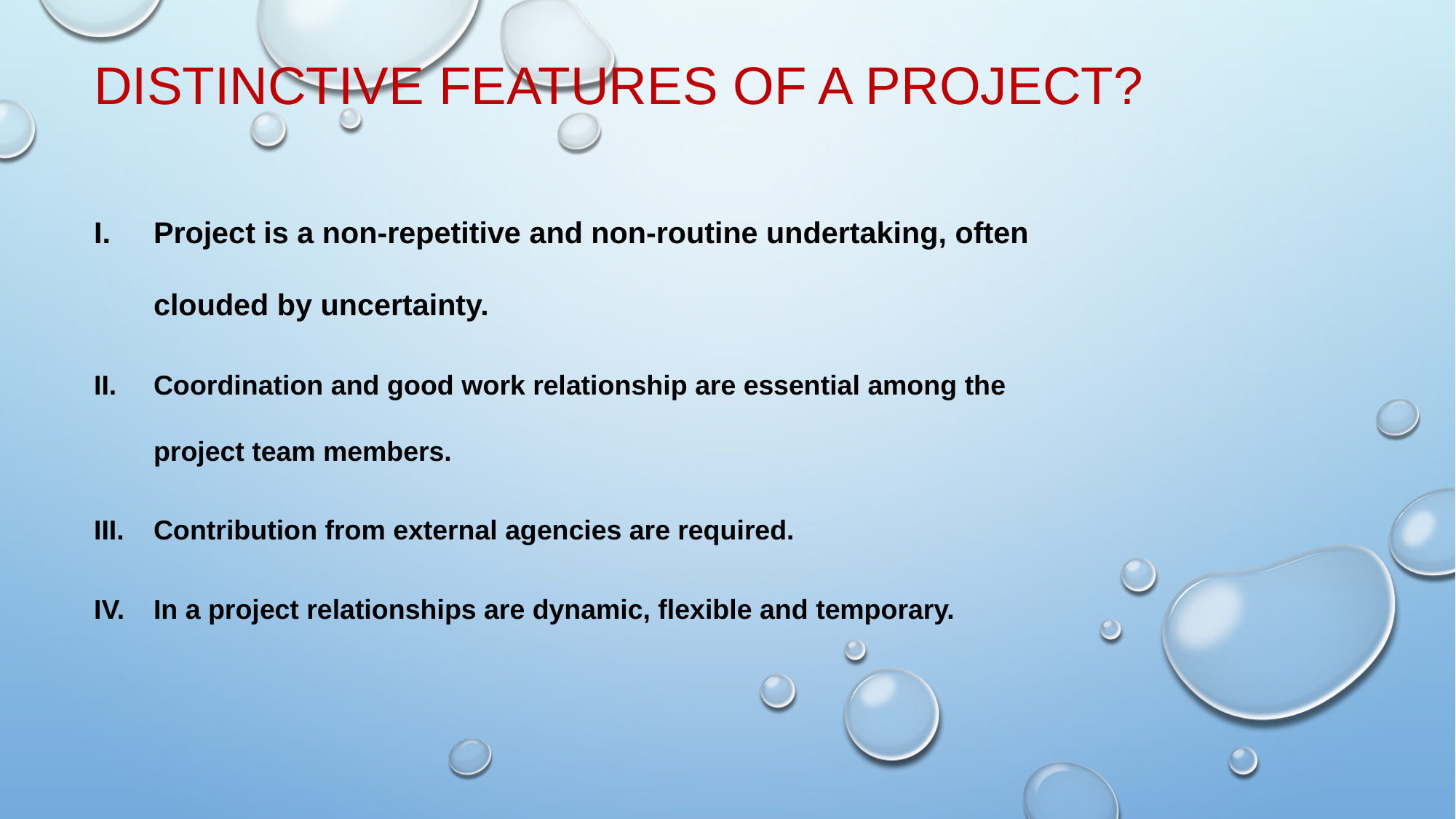

# Distinctive features of a project?
Project is a non-repetitive and non-routine undertaking, often clouded by uncertainty.
Coordination and good work relationship are essential among the project team members.
Contribution from external agencies are required.
In a project relationships are dynamic, flexible and temporary.